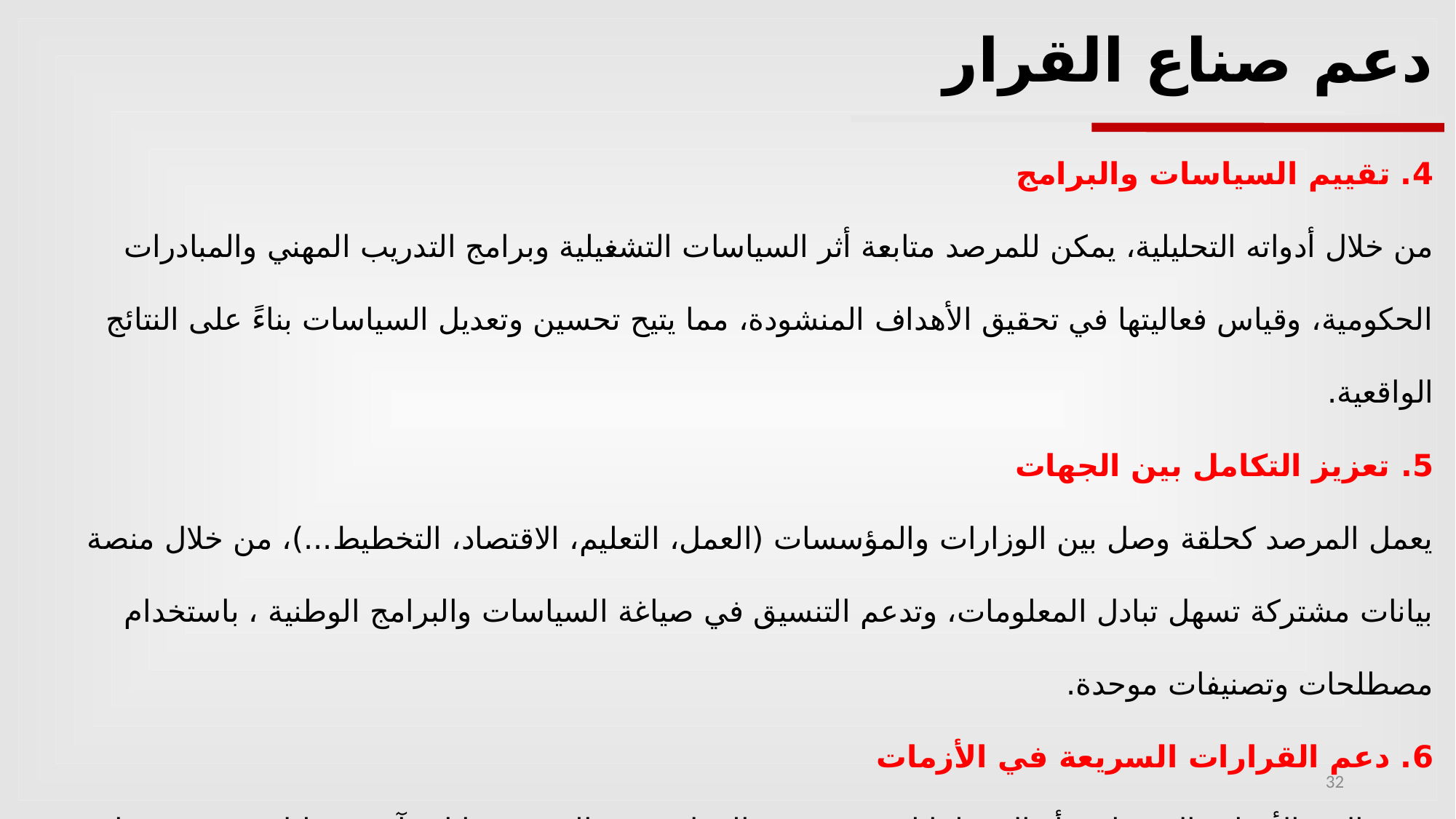

دعم صناع القرار

4. تقييم السياسات والبرامج
من خلال أدواته التحليلية، يمكن للمرصد متابعة أثر السياسات التشغيلية وبرامج التدريب المهني والمبادرات الحكومية، وقياس فعاليتها في تحقيق الأهداف المنشودة، مما يتيح تحسين وتعديل السياسات بناءً على النتائج الواقعية.
5. تعزيز التكامل بين الجهات
يعمل المرصد كحلقة وصل بين الوزارات والمؤسسات (العمل، التعليم، الاقتصاد، التخطيط...)، من خلال منصة بيانات مشتركة تسهل تبادل المعلومات، وتدعم التنسيق في صياغة السياسات والبرامج الوطنية ، باستخدام مصطلحات وتصنيفات موحدة.
6. دعم القرارات السريعة في الأزمات
في حالات الأزمات الاقتصادية أو الاضطرابات في سوق العمل، يوفر المرصد بيانات آنية وتحليلات تنبؤية تساعد متخذي القرار على اتخاذ إجراءات عاجلة لتقليل الآثار السلبية، مثل برامج دعم التوظيف أو الحوافز للقطاع الخاص.

32